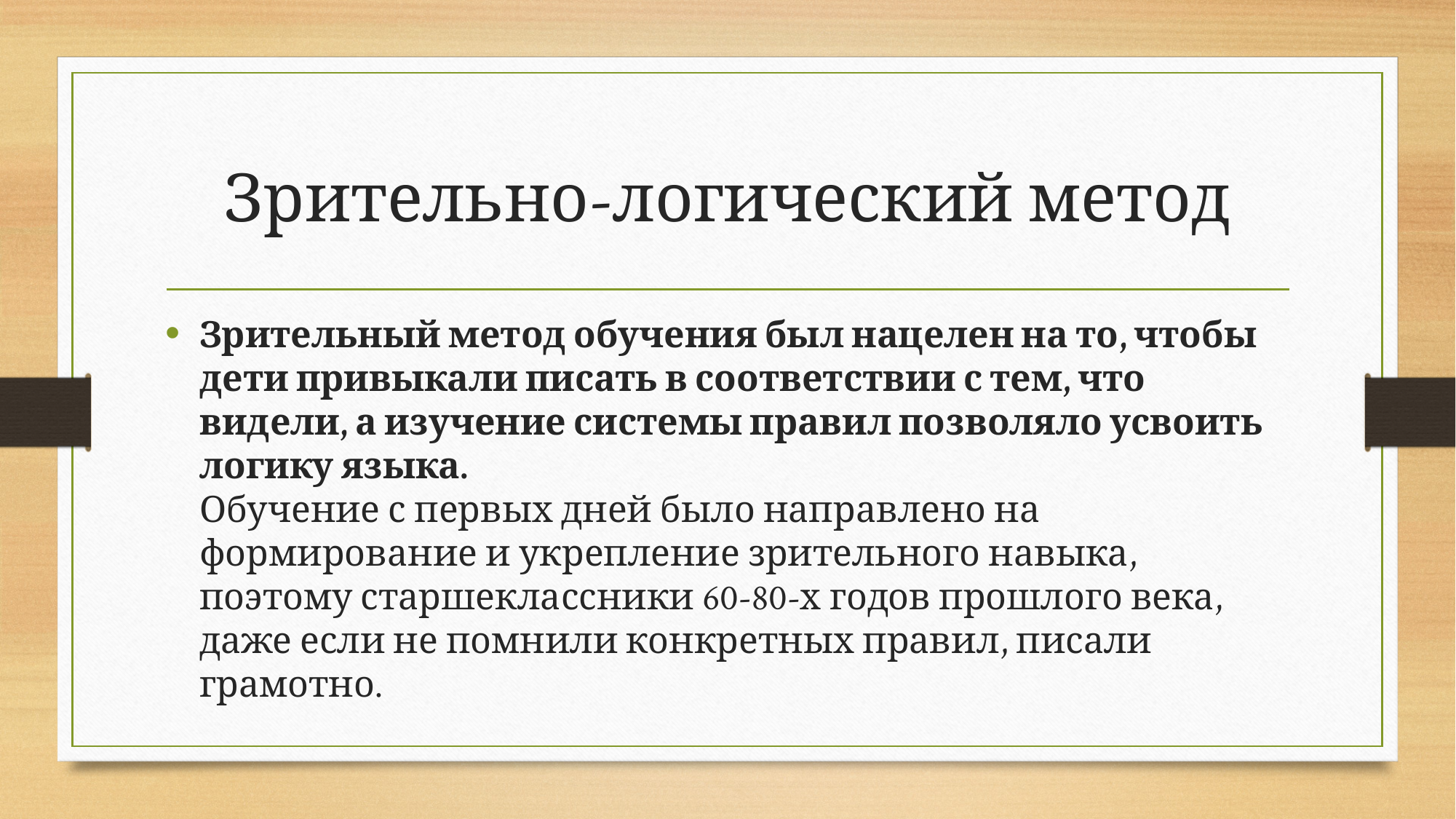

# Зрительно-логический метод
Зрительный метод обучения был нацелен на то, чтобы дети привыкали писать в соответствии с тем, что видели, а изучение системы правил позволяло усвоить логику языка.
Обучение с первых дней было направлено на формирование и укрепление зрительного навыка, поэтому старшеклассники 60-80-х годов прошлого века, даже если не помнили конкретных правил, писали грамотно.